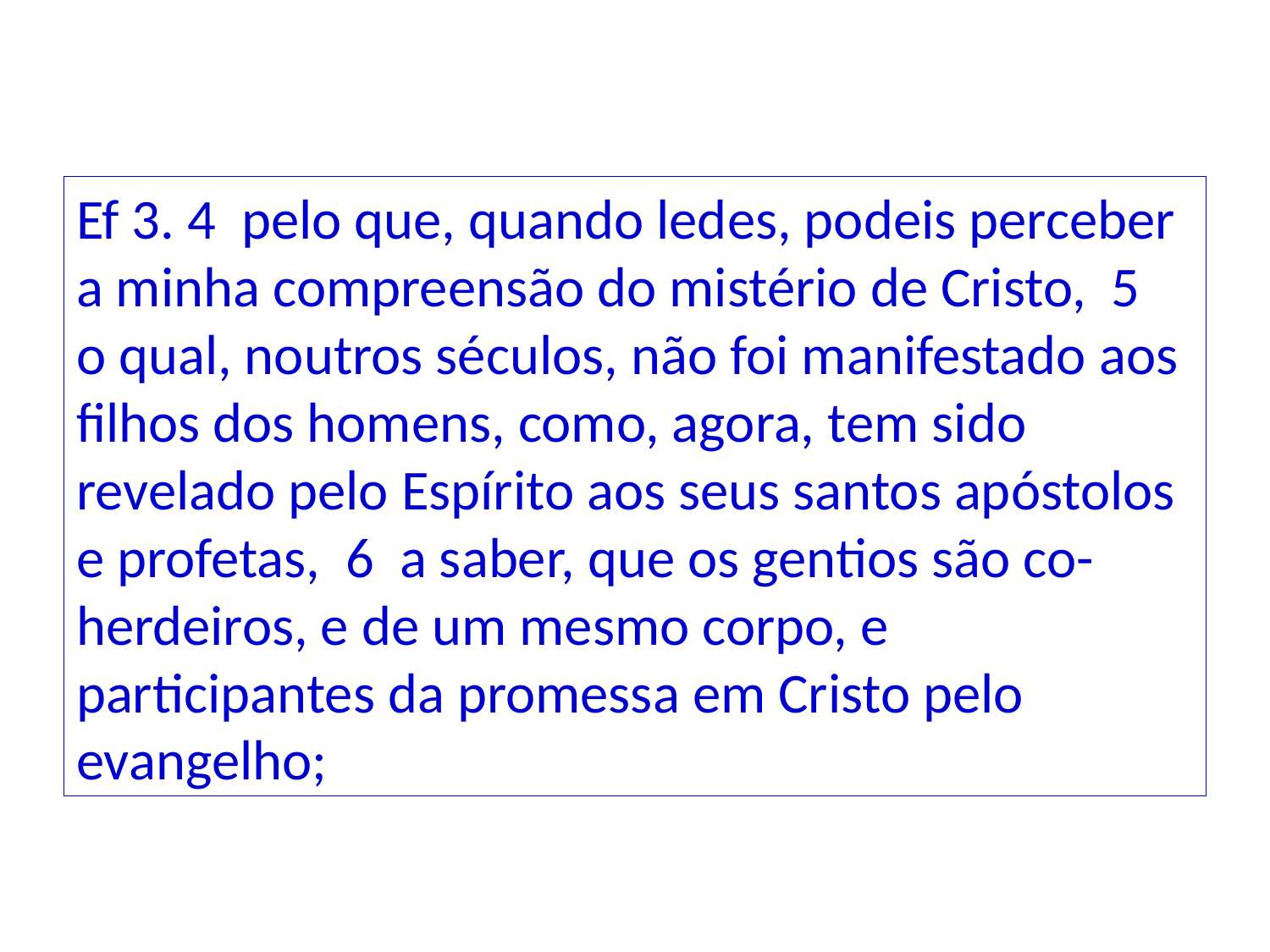

Ef 3. 4  pelo que, quando ledes, podeis perceber a minha compreensão do mistério de Cristo,  5  o qual, noutros séculos, não foi manifestado aos filhos dos homens, como, agora, tem sido revelado pelo Espírito aos seus santos apóstolos e profetas,  6  a saber, que os gentios são co-herdeiros, e de um mesmo corpo, e participantes da promessa em Cristo pelo evangelho;